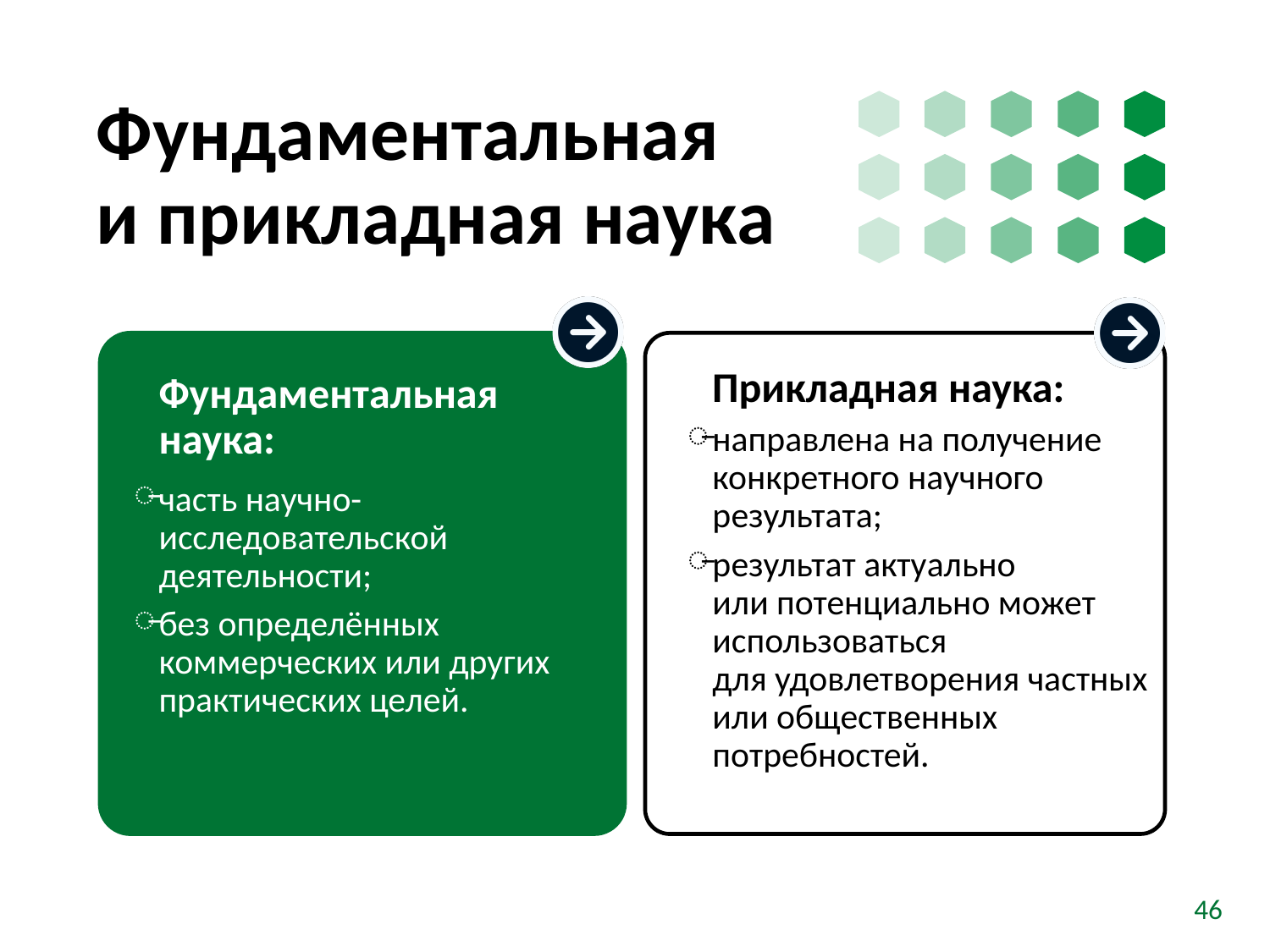

# Фундаментальная и прикладная наука

Фундаментальная наука:
часть научно-исследовательской деятельности;
без определённых коммерческих или других практических целей.
Прикладная наука:
направлена на получение конкретного научного результата;
результат актуально
или потенциально может использоваться
для удовлетворения частных или общественных потребностей.
46